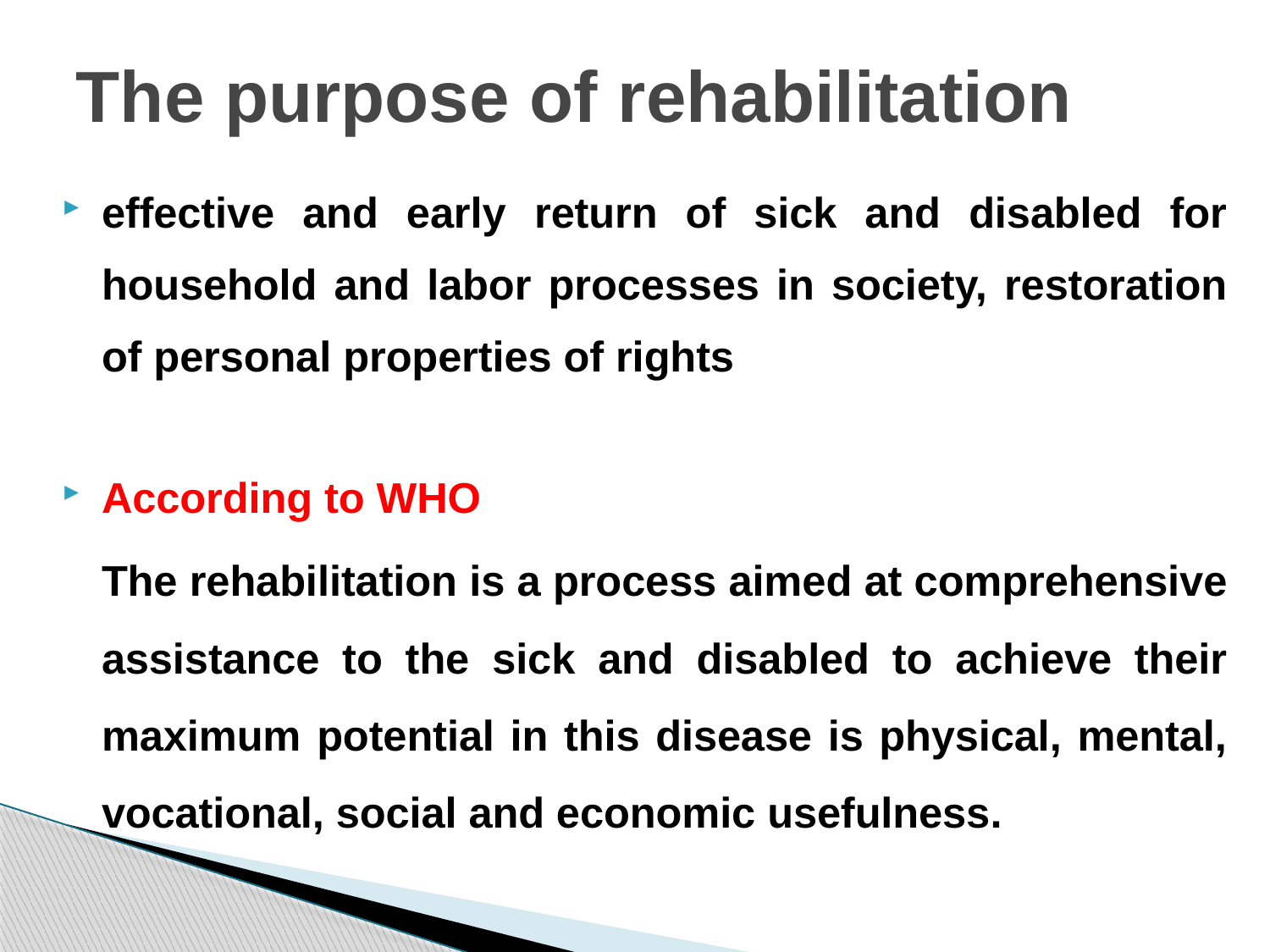

# The purpose of rehabilitation
effective and early return of sick and disabled for household and labor processes in society, restoration of personal properties of rights

According to WHO
	The rehabilitation is a process aimed at comprehensive assistance to the sick and disabled to achieve their maximum potential in this disease is physical, mental, vocational, social and economic usefulness.